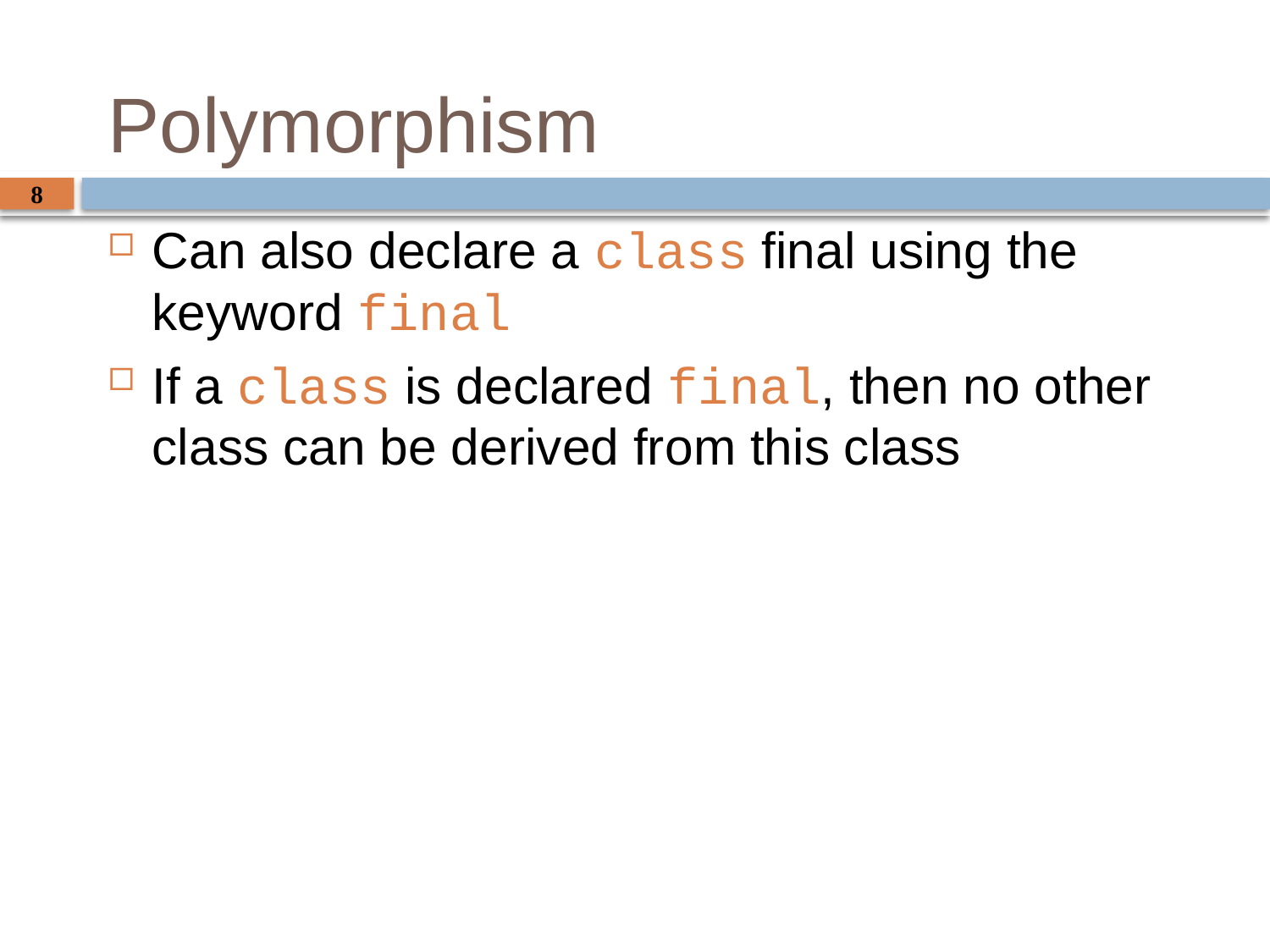

# Polymorphism
Can also declare a class final using the keyword final
If a class is declared final, then no other class can be derived from this class

8